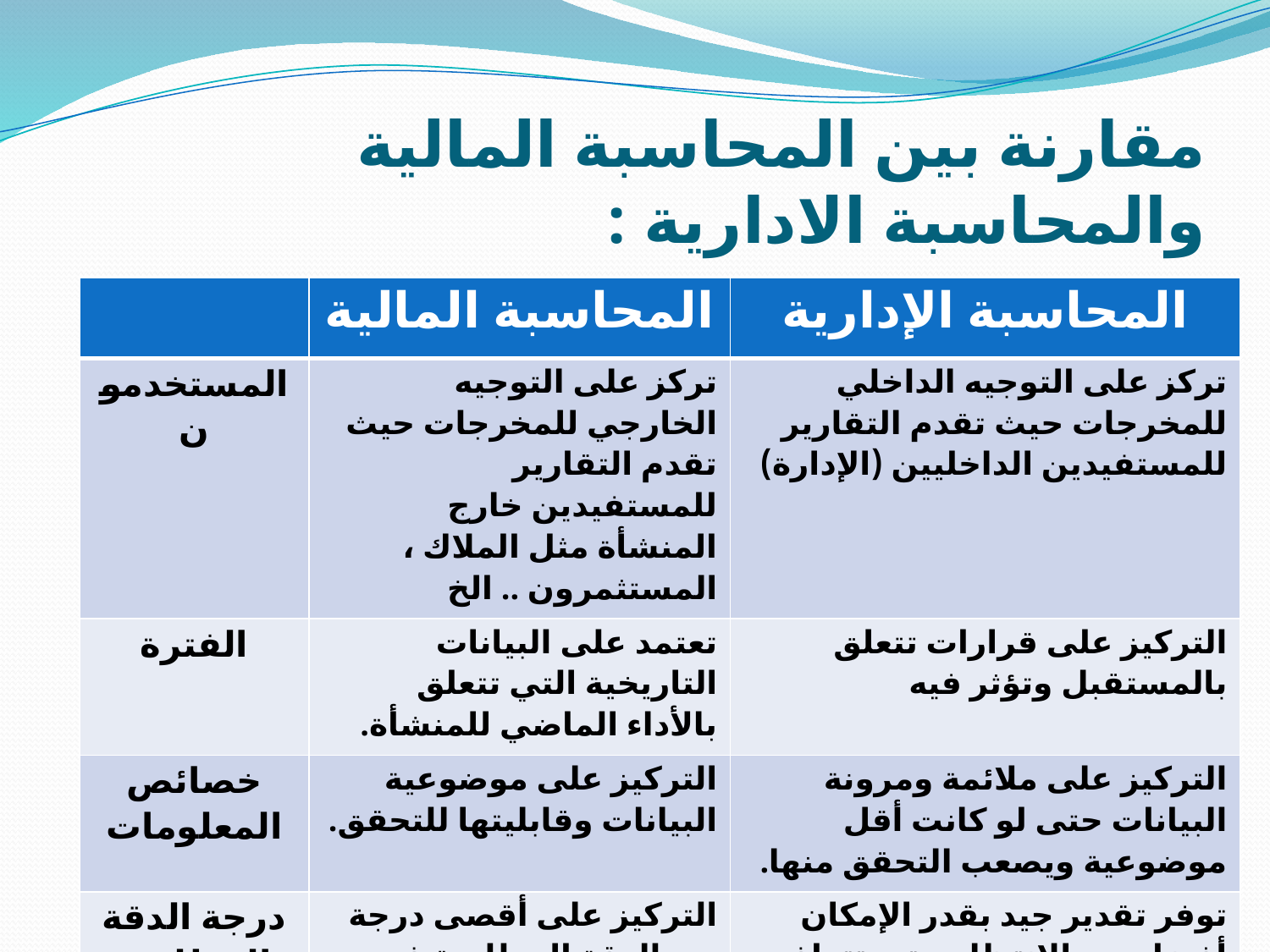

# مقارنة بين المحاسبة المالية والمحاسبة الادارية :
|  | المحاسبة المالية | المحاسبة الإدارية |
| --- | --- | --- |
| المستخدمون | تركز على التوجيه الخارجي للمخرجات حيث تقدم التقارير للمستفيدين خارج المنشأة مثل الملاك ، المستثمرون .. الخ | تركز على التوجيه الداخلي للمخرجات حيث تقدم التقارير للمستفيدين الداخليين (الإدارة) |
| الفترة | تعتمد على البيانات التاريخية التي تتعلق بالأداء الماضي للمنشأة. | التركيز على قرارات تتعلق بالمستقبل وتؤثر فيه |
| خصائص المعلومات | التركيز على موضوعية البيانات وقابليتها للتحقق. | التركيز على ملائمة ومرونة البيانات حتى لو كانت أقل موضوعية ويصعب التحقق منها. |
| درجة الدقة المطلوبة | التركيز على أقصى درجة من الدقة المطلوبة في المعلومات. | توفر تقدير جيد بقدر الإمكان أفضل من الانتظار حتى تتوافر المعلومات الدقيقة. |
| المجال | إعداد بيانات ملخصة عن المنشأة ككل. | إعداد تقارير تفصيلية قطاعية عن الأقسام ، المنتجات ، العملاء ... الخ. |
| الالتزام | تلتزم بالمبادئ المحاسبية المقبولة قبولاً عاماً GAAB | غير ملزمة بالمبادئ المحاسبية المقبولة قبولاً عاماً. |
| الإلزامية | إلزامية لأغراض التقارير الخارجية. | ليست إلزامية. |